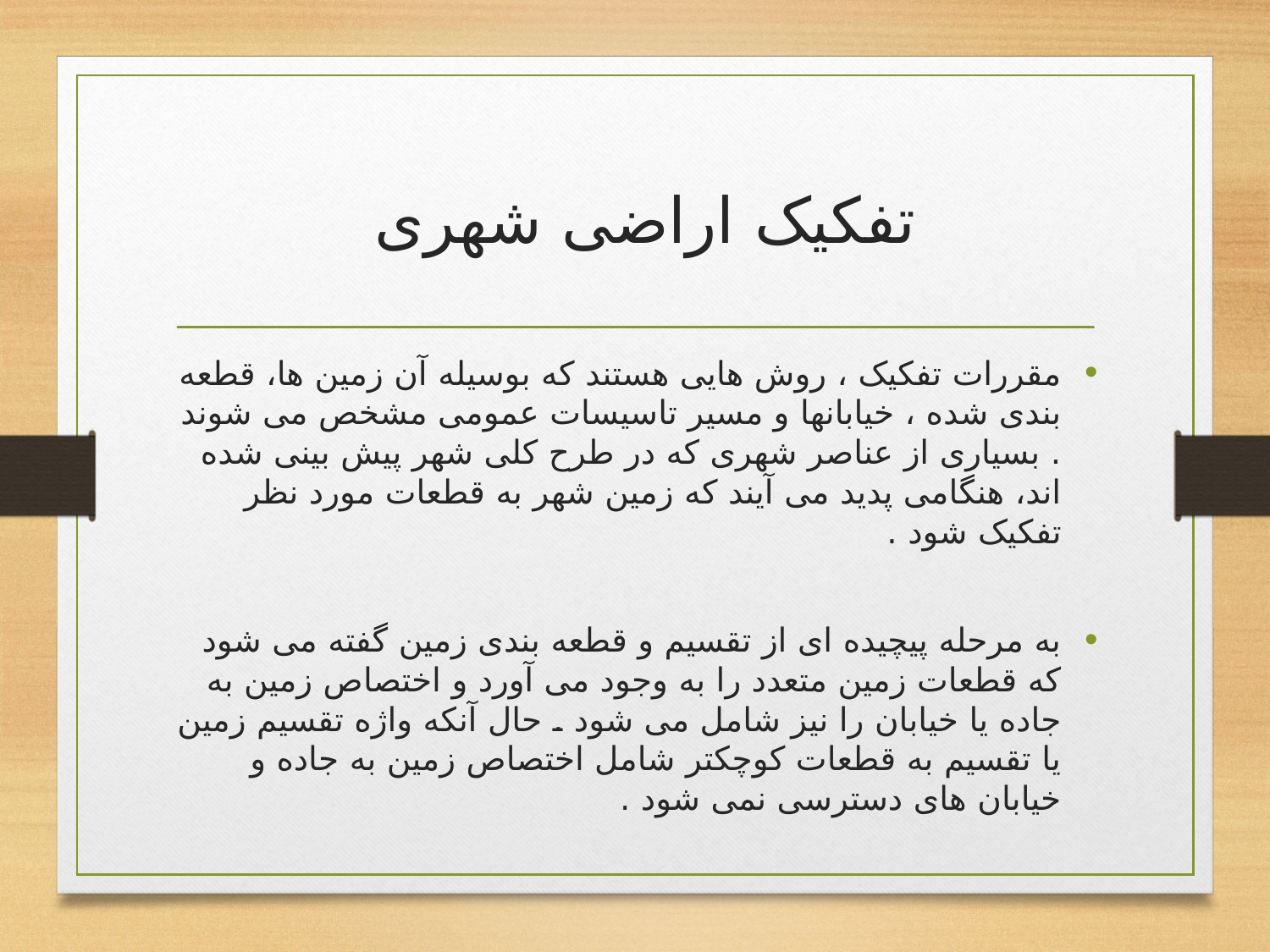

# تفکیک اراضی شهری
مقررات تفکیک ، روش هایی هستند که بوسیله آن زمین ها، قطعه بندی شده ، خیابانها و مسیر تاسیسات عمومی مشخص می شوند . بسیاری از عناصر شهری که در طرح کلی شهر پیش بینی شده اند، هنگامی پدید می آیند که زمین شهر به قطعات مورد نظر تفکیک شود .

به مرحله پیچیده ای از تقسیم و قطعه بندی زمین گفته می شود که قطعات زمین متعدد را به وجود می آورد و اختصاص زمین به جاده یا خیابان را نیز شامل می شود . حال آنکه واژه تقسیم زمین یا تقسیم به قطعات کوچکتر شامل اختصاص زمین به جاده و خیابان های دسترسی نمی شود .